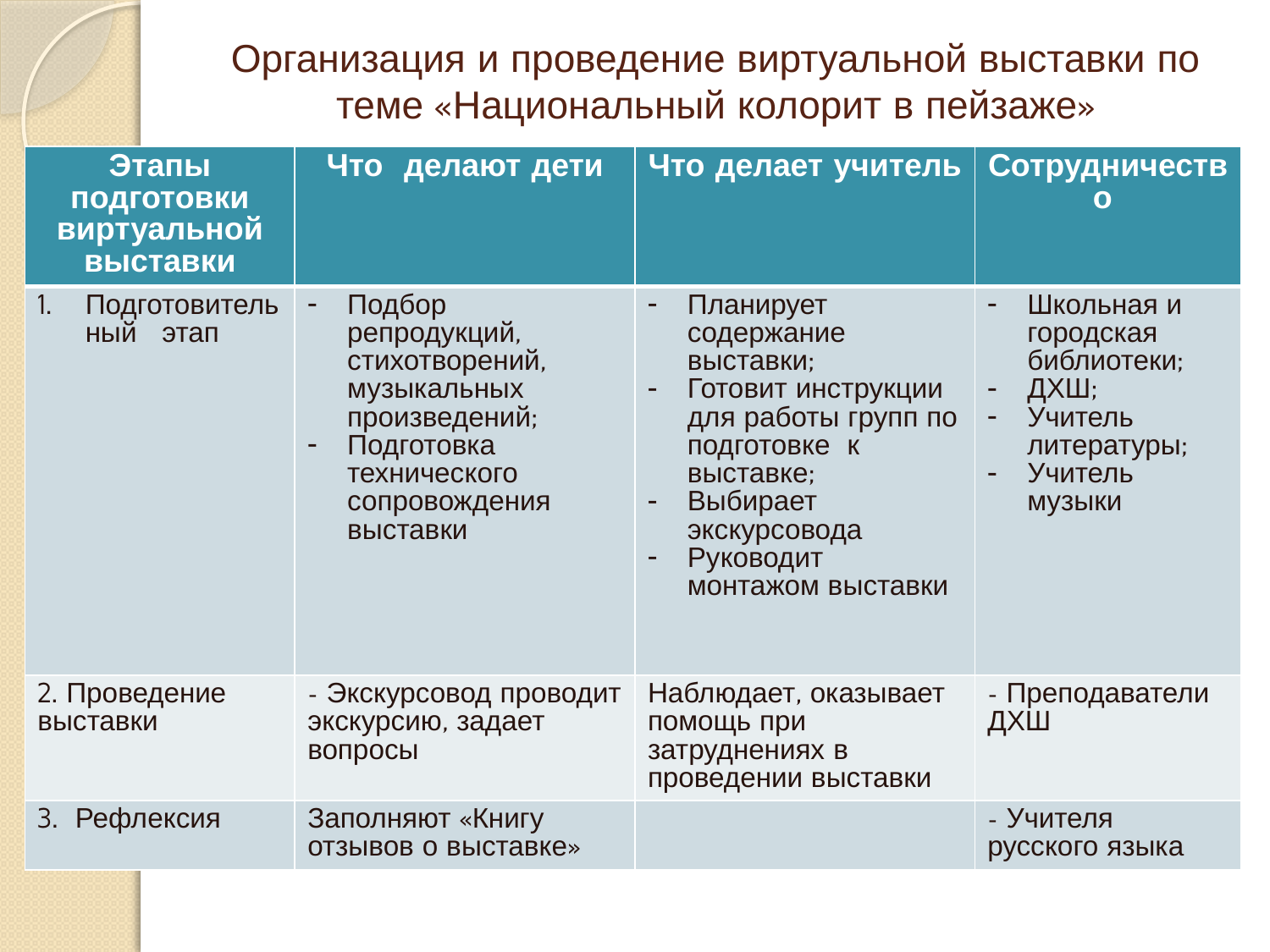

# Организация и проведение виртуальной выставки по теме «Национальный колорит в пейзаже»
| Этапы подготовки виртуальной выставки | Что делают дети | Что делает учитель | Сотрудничество |
| --- | --- | --- | --- |
| Подготовительный этап | Подбор репродукций, стихотворений, музыкальных произведений; Подготовка технического сопровождения выставки | Планирует содержание выставки; Готовит инструкции для работы групп по подготовке к выставке; Выбирает экскурсовода Руководит монтажом выставки | Школьная и городская библиотеки; ДХШ; Учитель литературы; Учитель музыки |
| 2. Проведение выставки | - Экскурсовод проводит экскурсию, задает вопросы | Наблюдает, оказывает помощь при затруднениях в проведении выставки | - Преподаватели ДХШ |
| 3. Рефлексия | Заполняют «Книгу отзывов о выставке» |  | - Учителя русского языка |